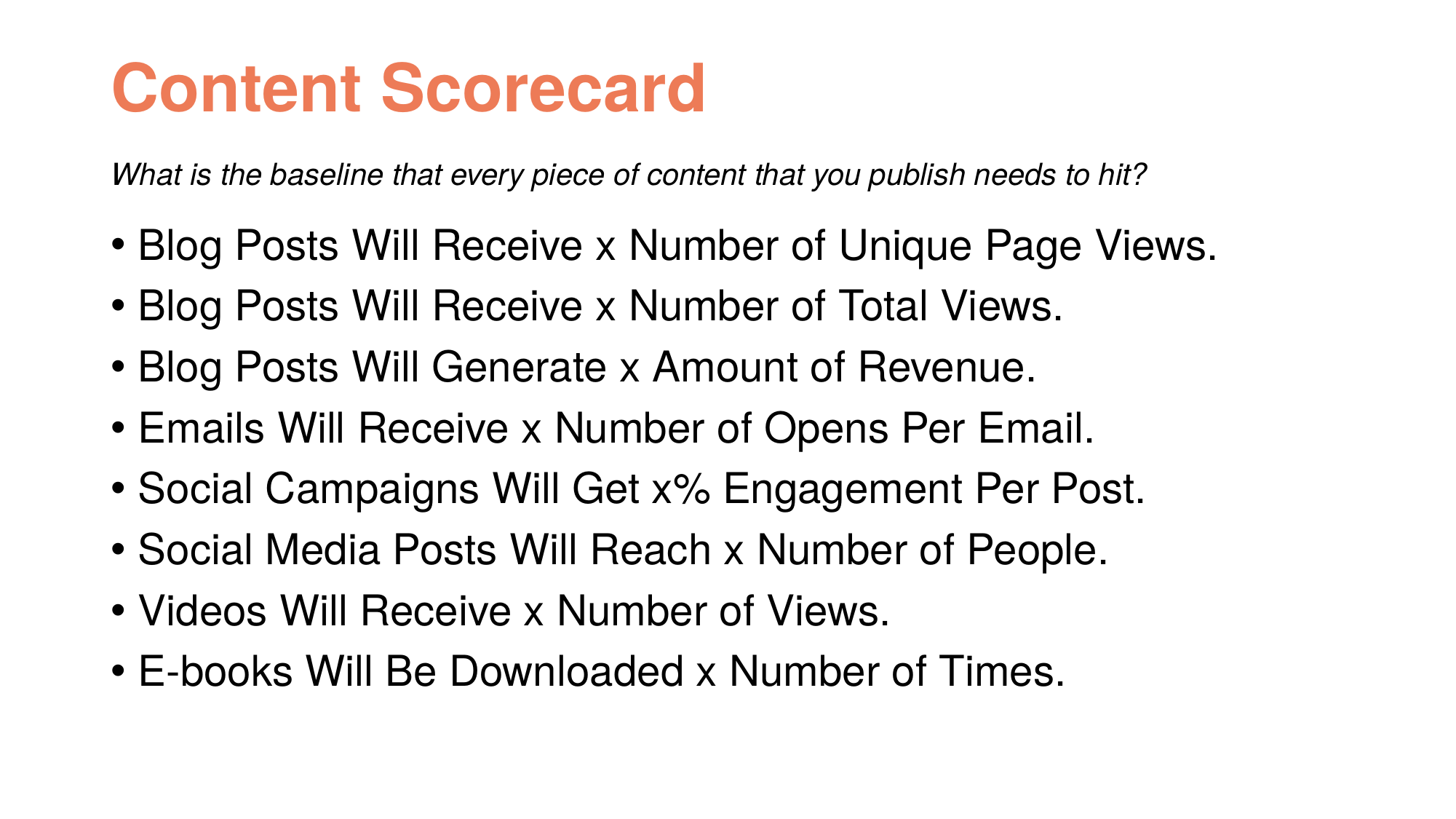

# Content Scorecard What is the baseline that every piece of content that you publish needs to hit?
Blog Posts Will Receive x Number of Unique Page Views.
Blog Posts Will Receive x Number of Total Views.
Blog Posts Will Generate x Amount of Revenue.
Emails Will Receive x Number of Opens Per Email.
Social Campaigns Will Get x% Engagement Per Post.
Social Media Posts Will Reach x Number of People.
Videos Will Receive x Number of Views.
E-books Will Be Downloaded x Number of Times.